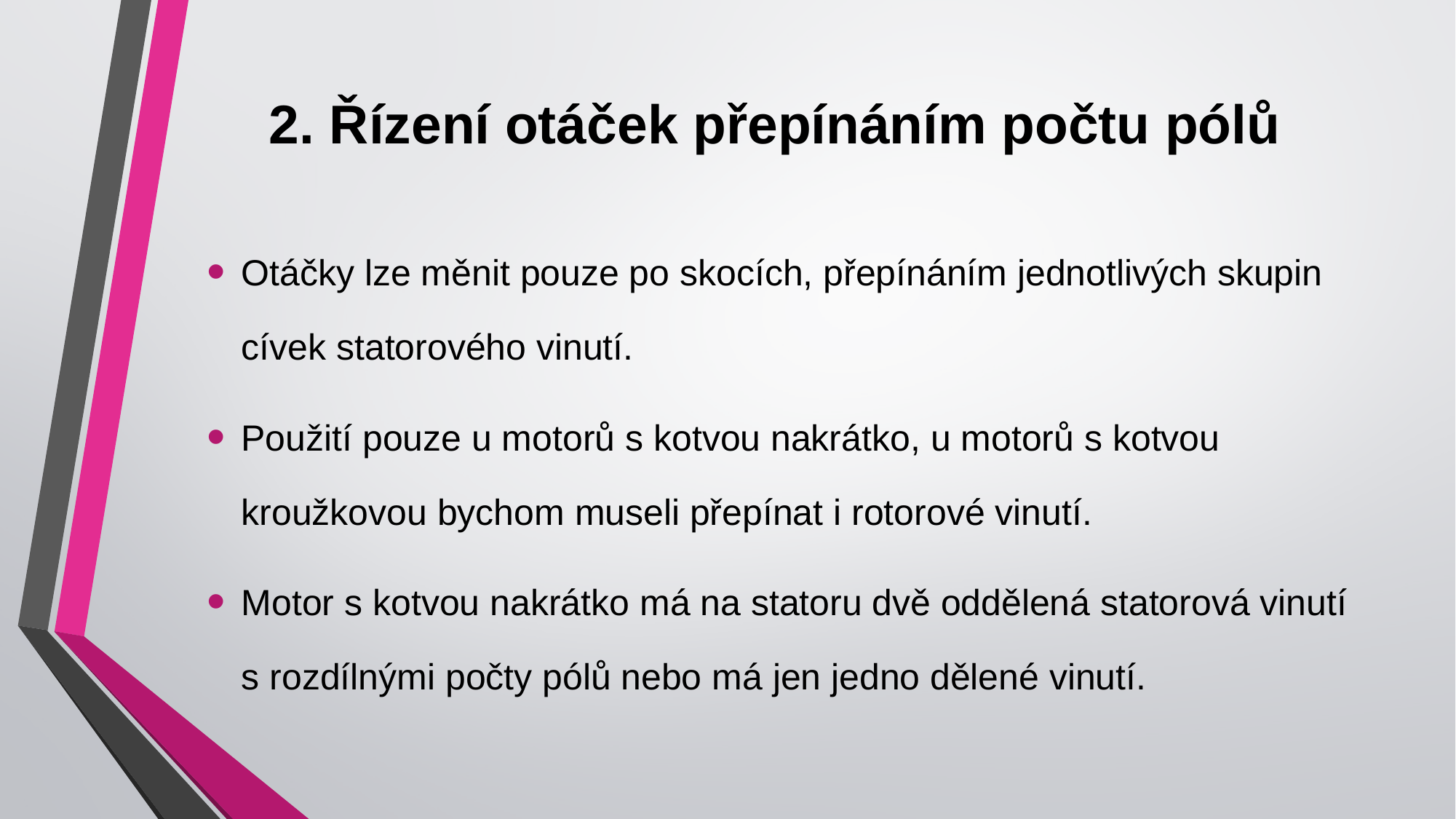

# 2. Řízení otáček přepínáním počtu pólů
Otáčky lze měnit pouze po skocích, přepínáním jednotlivých skupin cívek statorového vinutí.
Použití pouze u motorů s kotvou nakrátko, u motorů s kotvou kroužkovou bychom museli přepínat i rotorové vinutí.
Motor s kotvou nakrátko má na statoru dvě oddělená statorová vinutí s rozdílnými počty pólů nebo má jen jedno dělené vinutí.